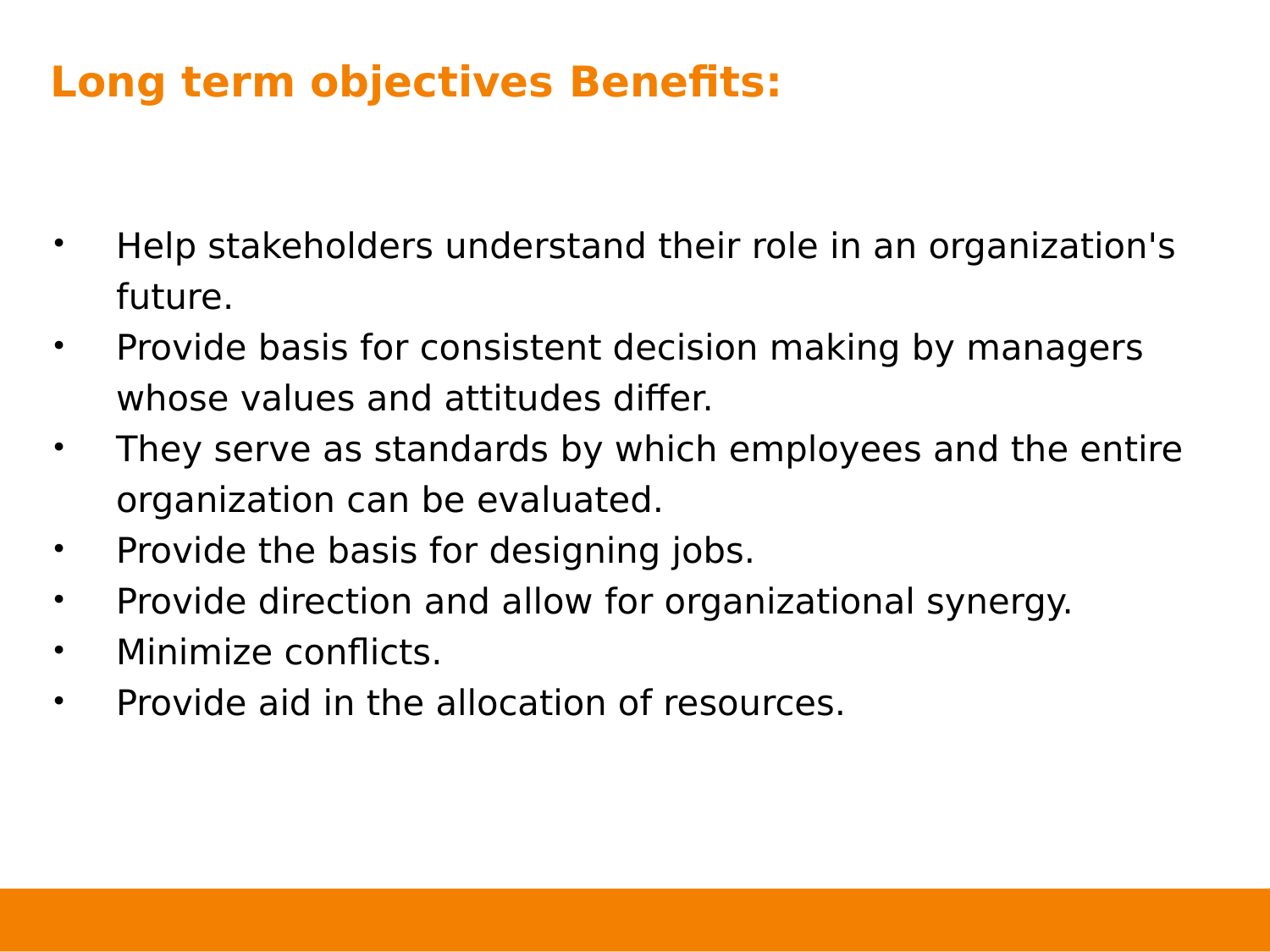

# Long term objectives Benefits:
Help stakeholders understand their role in an organization's future.
Provide basis for consistent decision making by managers whose values and attitudes differ.
They serve as standards by which employees and the entire organization can be evaluated.
Provide the basis for designing jobs.
Provide direction and allow for organizational synergy.
Minimize conflicts.
Provide aid in the allocation of resources.